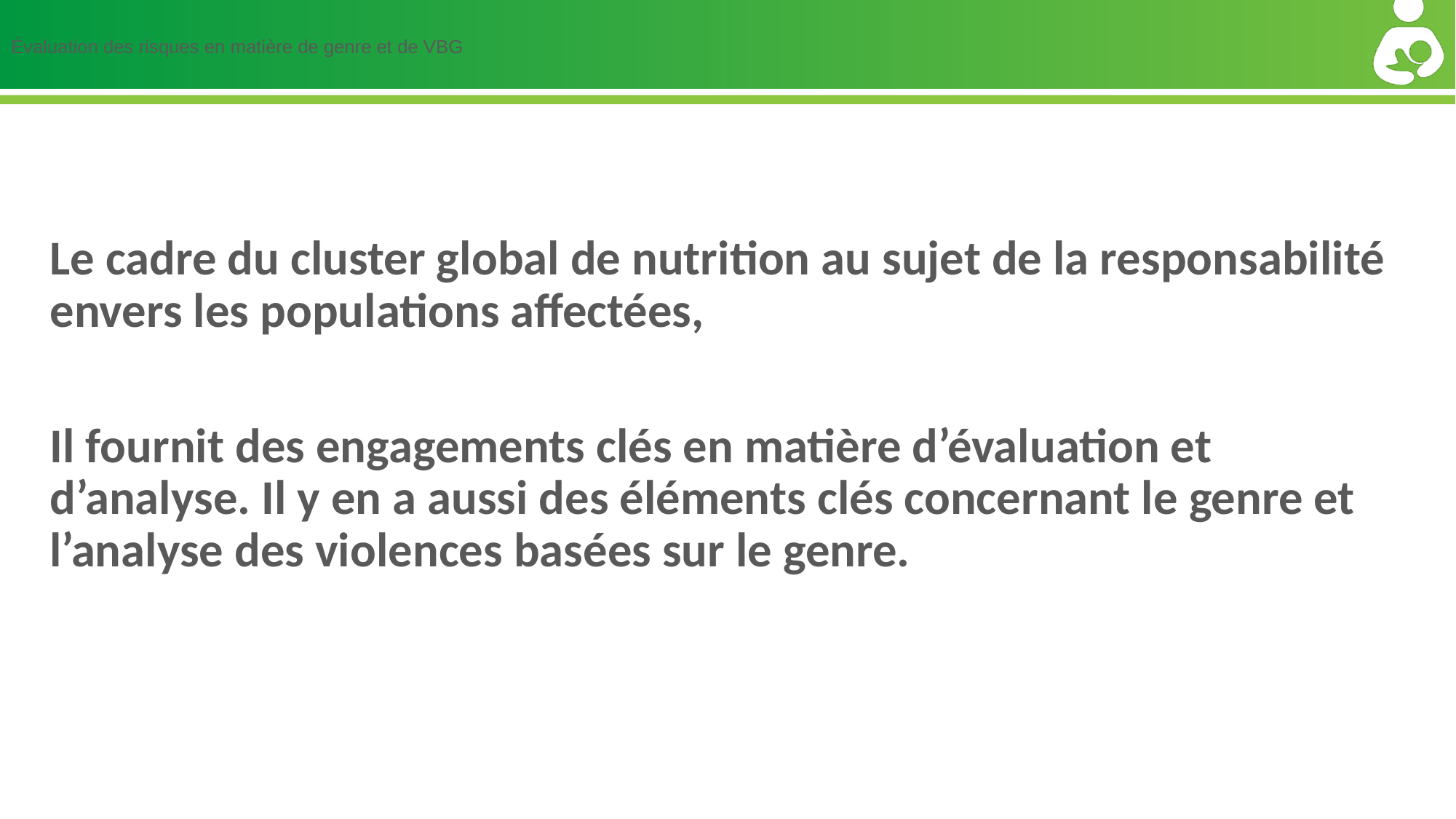

# Évaluation des risques en matière de genre et de VBG
Le cadre du cluster global de nutrition au sujet de la responsabilité envers les populations affectées,

Il fournit des engagements clés en matière d’évaluation et d’analyse. Il y en a aussi des éléments clés concernant le genre et l’analyse des violences basées sur le genre.